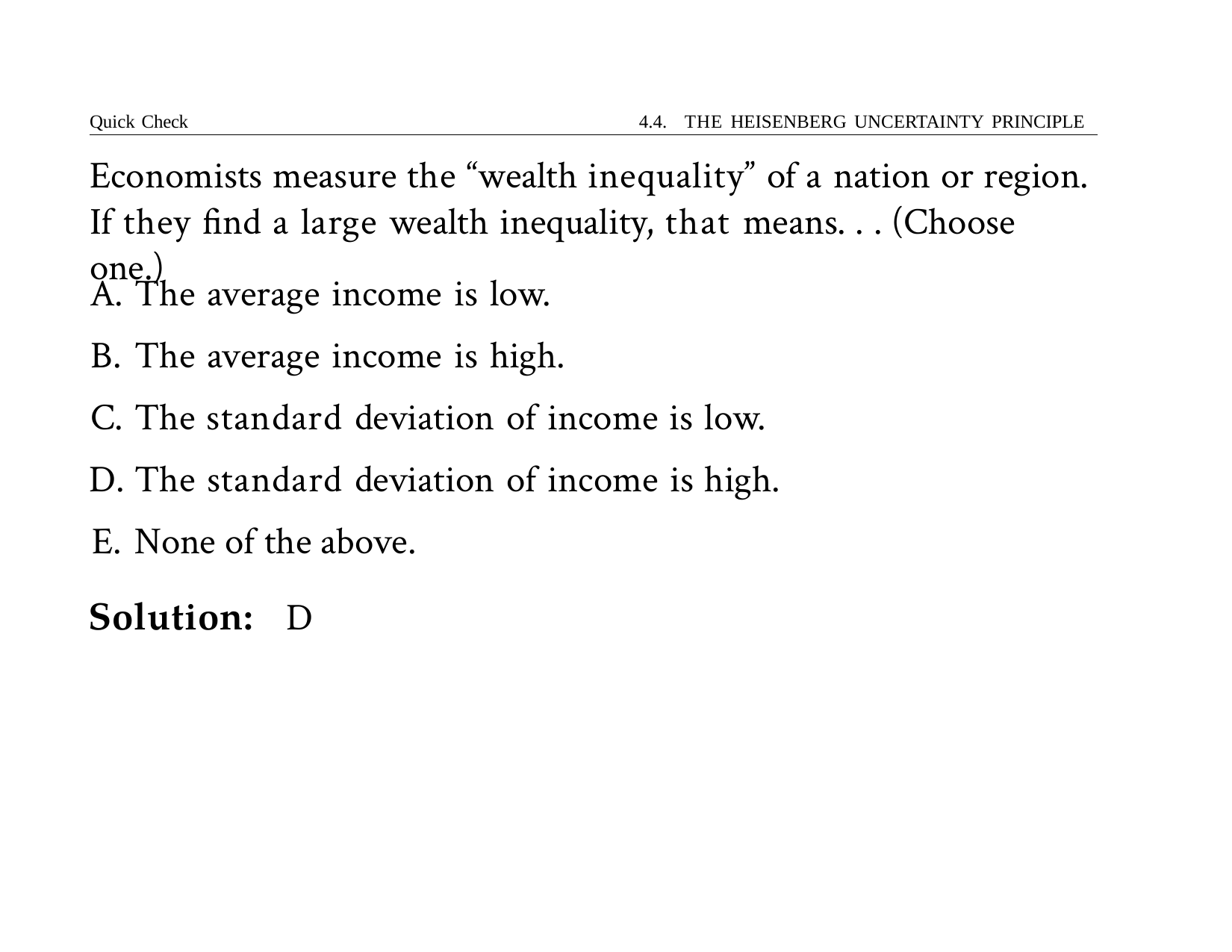

Quick Check	4.4.  THE HEISENBERG UNCERTAINTY PRINCIPLE

# Economists measure the “wealth inequality” of a nation or region. If they find a large wealth inequality, that means. . . (Choose one.)
The average income is low.
The average income is high.
The standard deviation of income is low.
The standard deviation of income is high.
None of the above.
Solution:	D